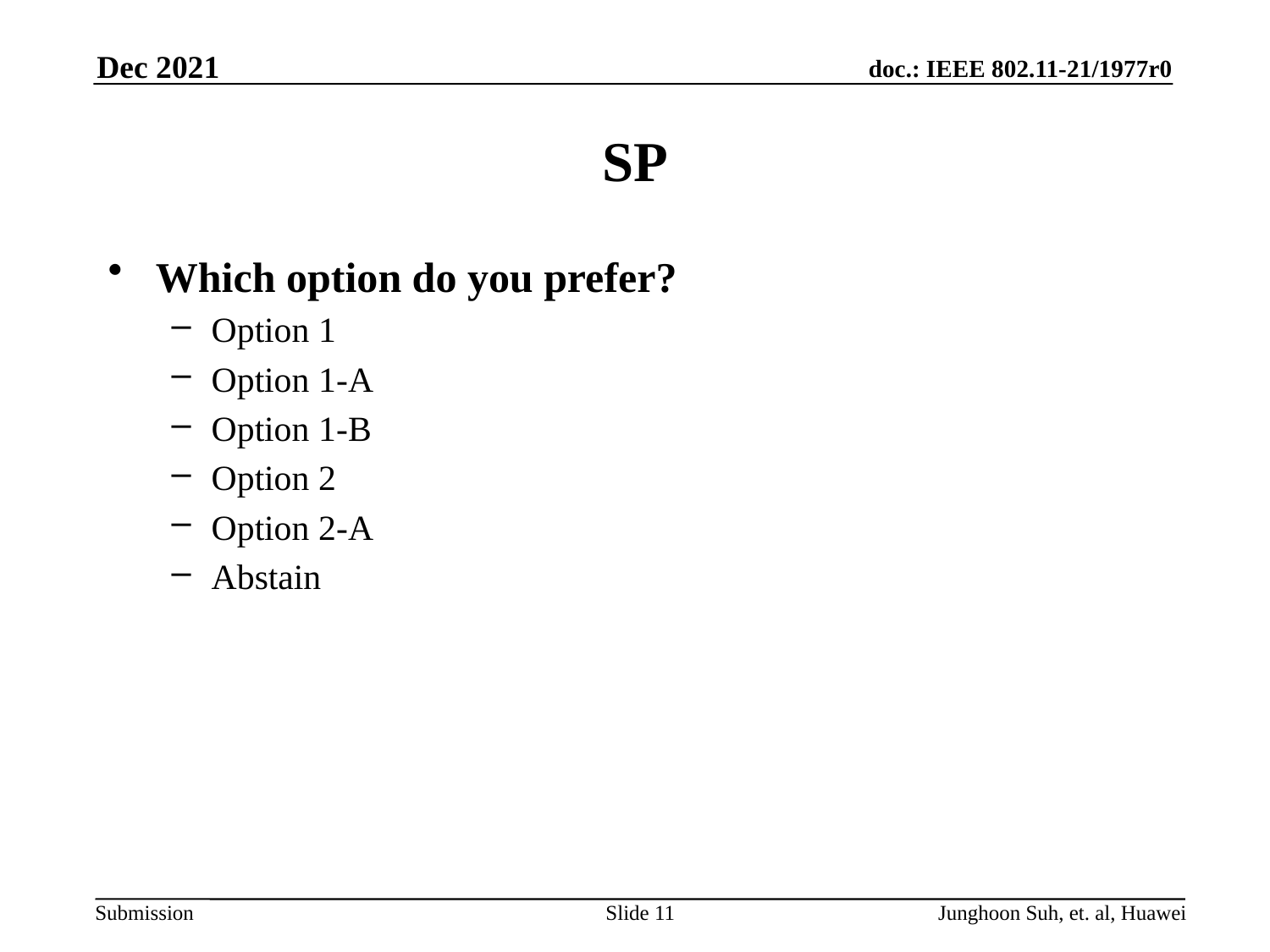

Dec 2021
# SP
Which option do you prefer?
Option 1
Option 1-A
Option 1-B
Option 2
Option 2-A
Abstain
Slide 11
Junghoon Suh, et. al, Huawei